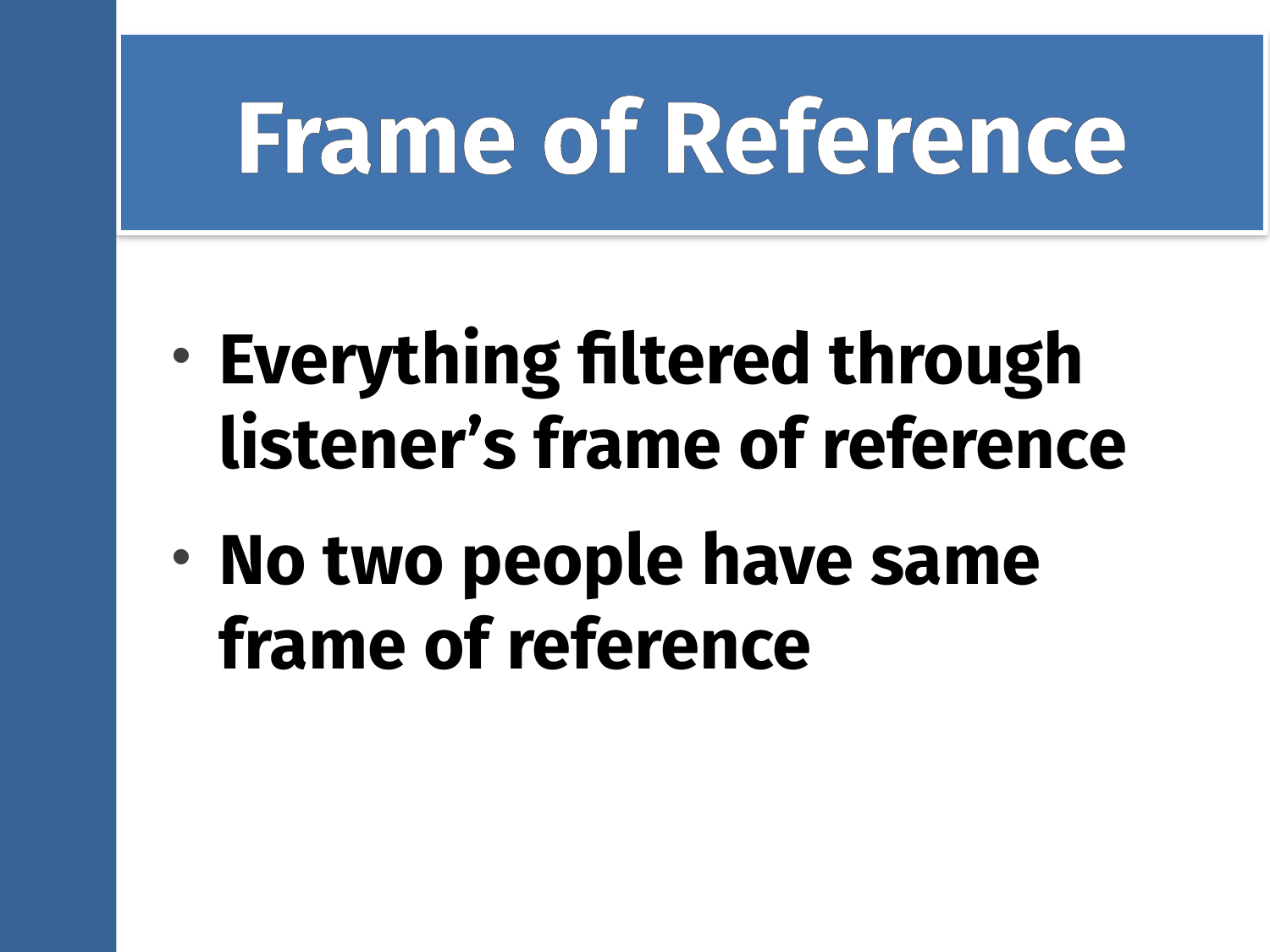

# Frame of Reference
Everything filtered through listener’s frame of reference
No two people have same frame of reference